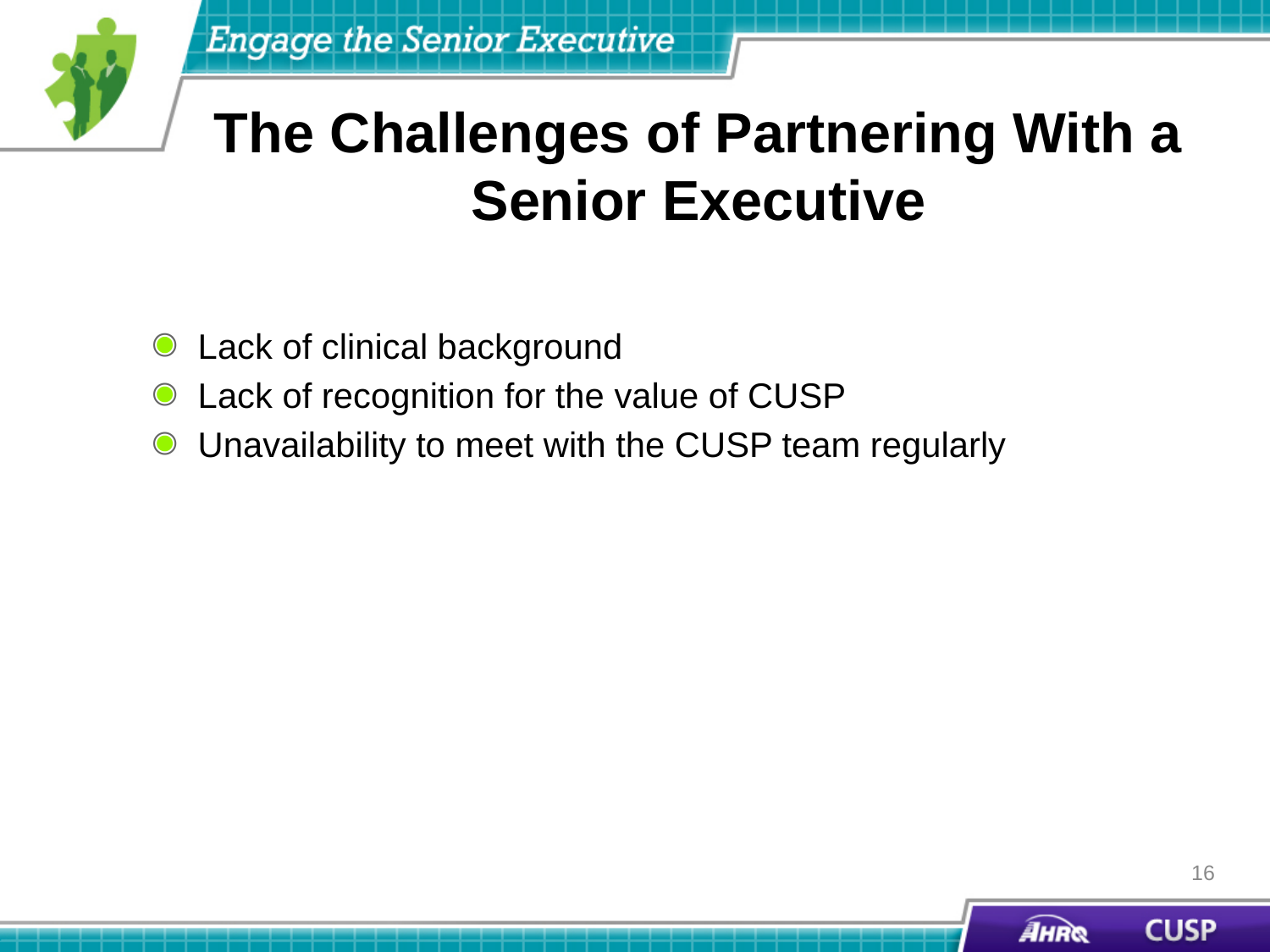

# The Challenges of Partnering With a Senior Executive
Lack of clinical background
Lack of recognition for the value of CUSP
Unavailability to meet with the CUSP team regularly
16